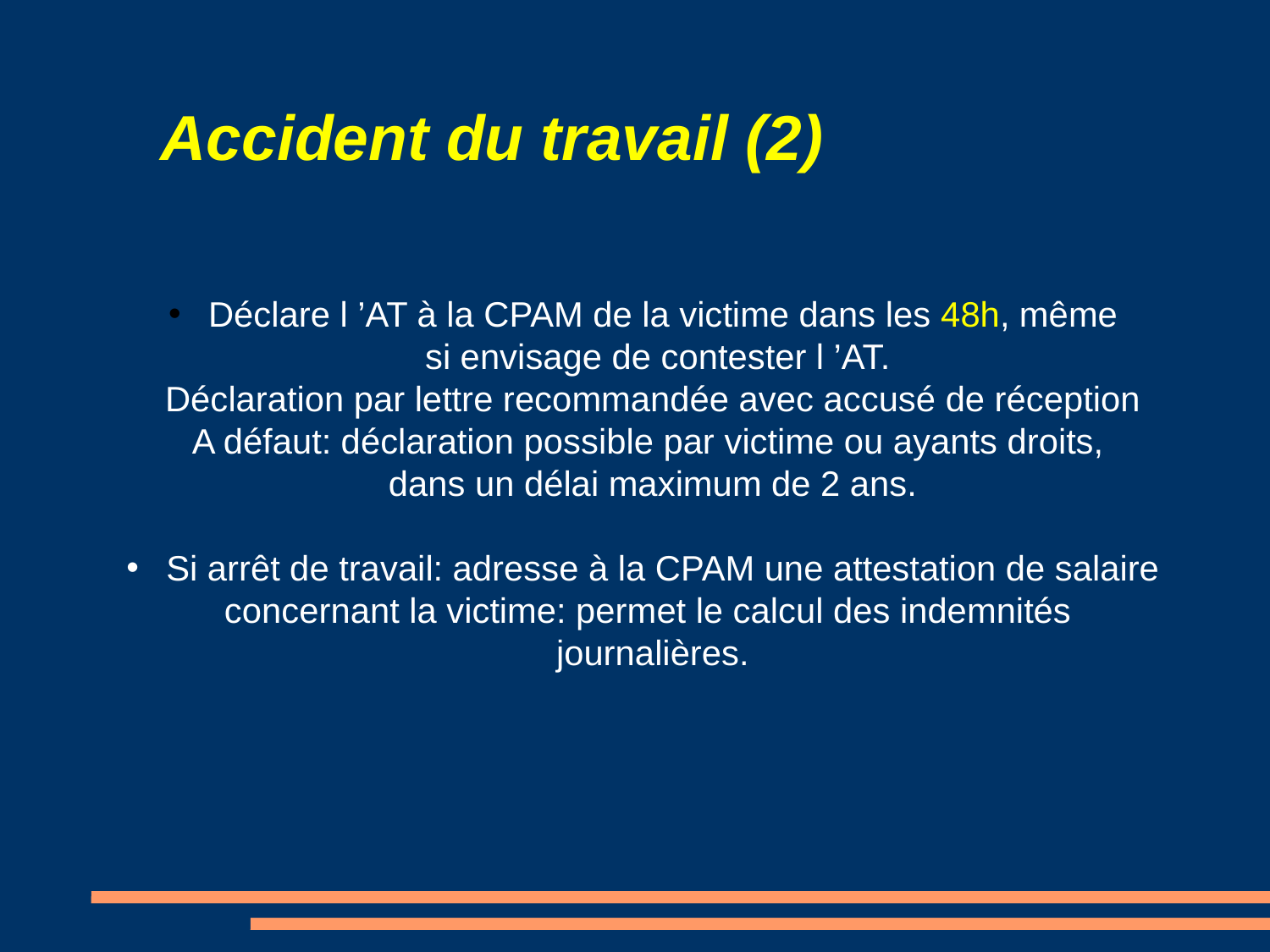

# Accident du travail (2)‏

 Déclare l ’AT à la CPAM de la victime dans les 48h, même
   si envisage de contester l ’AT.
  Déclaration par lettre recommandée avec accusé de réception
  A défaut: déclaration possible par victime ou ayants droits,
  dans un délai maximum de 2 ans.

 Si arrêt de travail: adresse à la CPAM une attestation de salaire
  concernant la victime: permet le calcul des indemnités
  journalières.